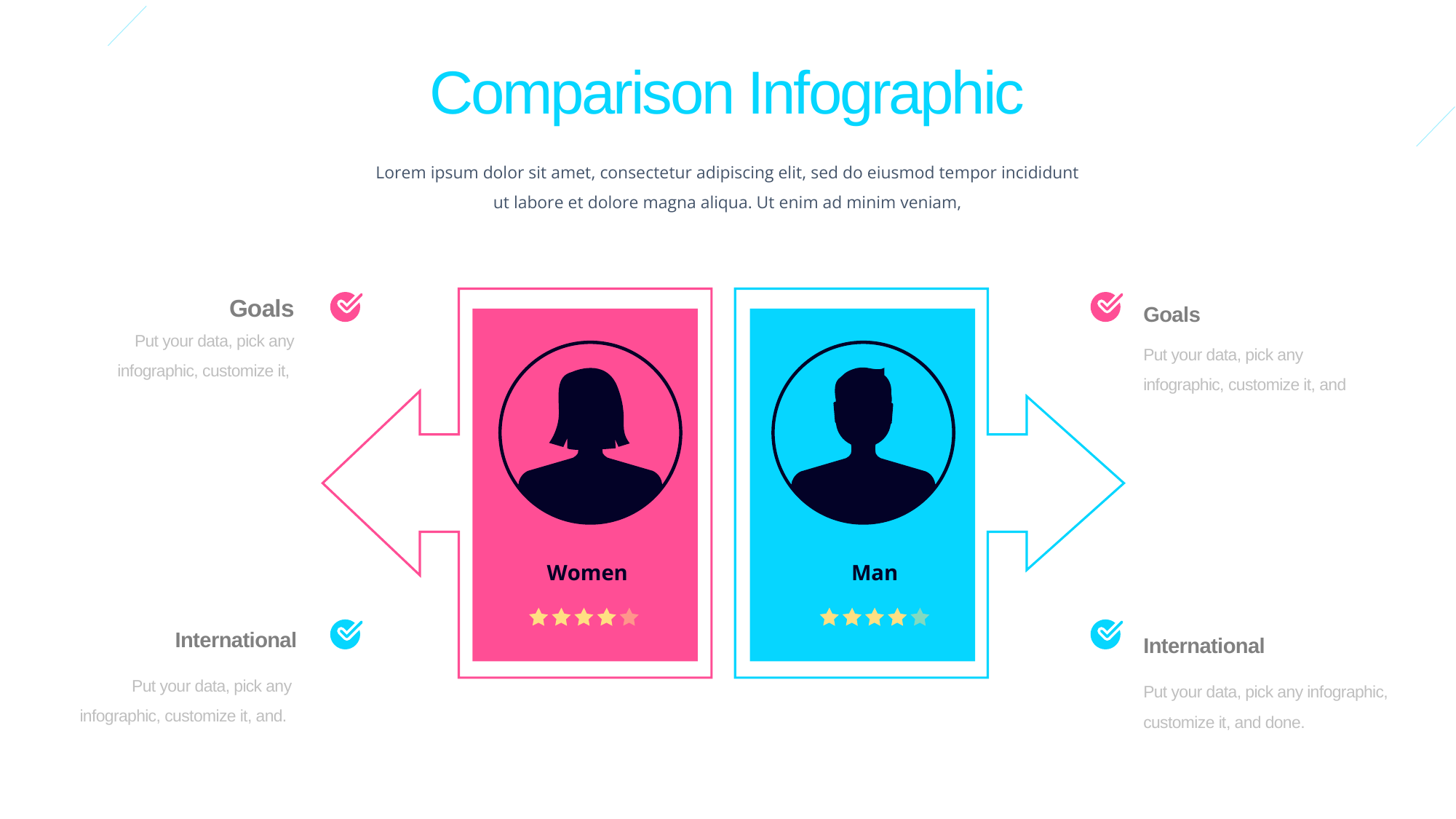

Comparison Infographic
Lorem ipsum dolor sit amet, consectetur adipiscing elit, sed do eiusmod tempor incididunt ut labore et dolore magna aliqua. Ut enim ad minim veniam,
Goals
Goals

Put your data, pick any infographic, customize it,
Put your data, pick any infographic, customize it, and

Women
Man
International
International

Put your data, pick any infographic, customize it, and.
Put your data, pick any infographic, customize it, and done.